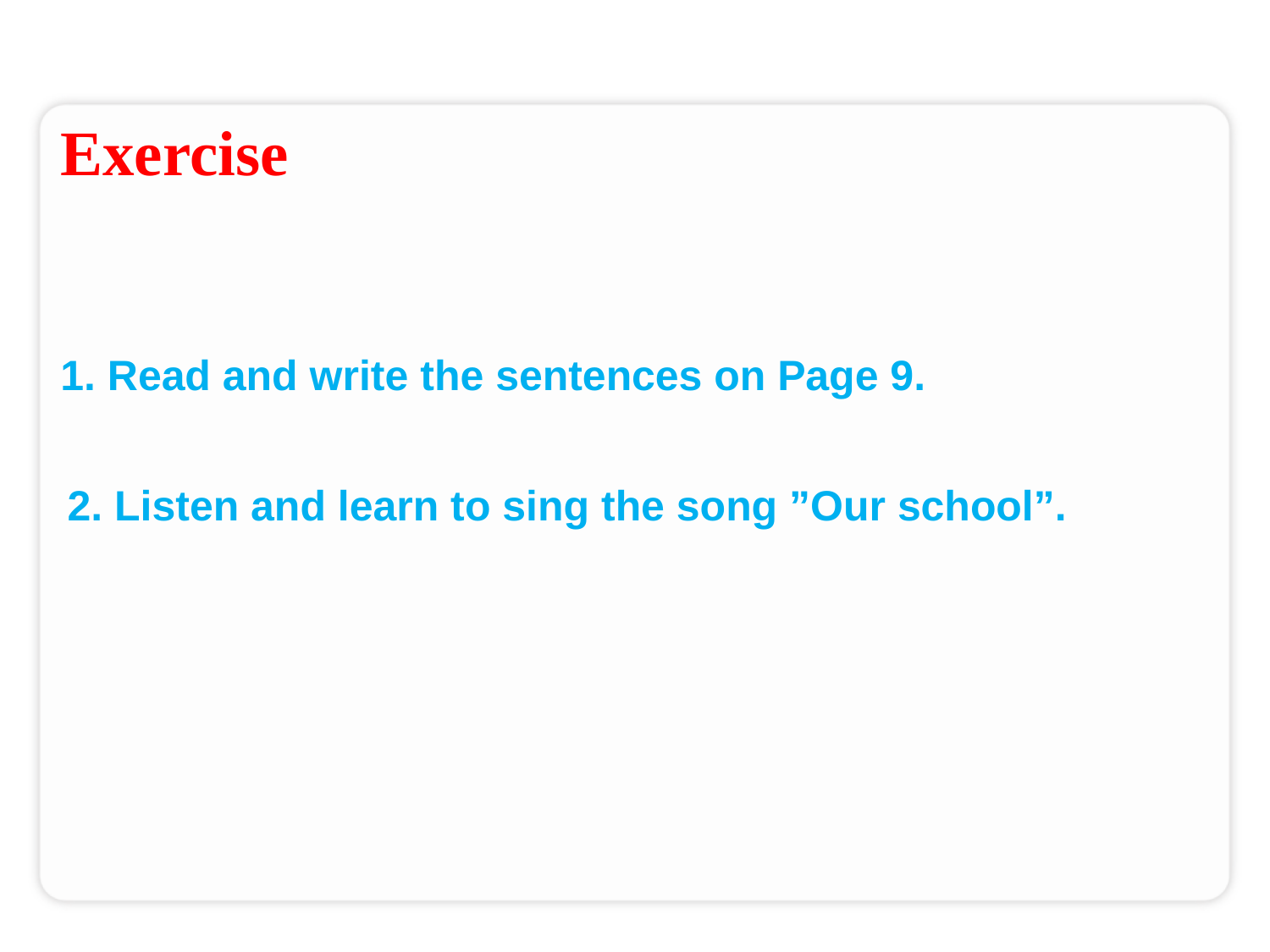

Exercise
1. Read and write the sentences on Page 9.
2. Listen and learn to sing the song ”Our school”.